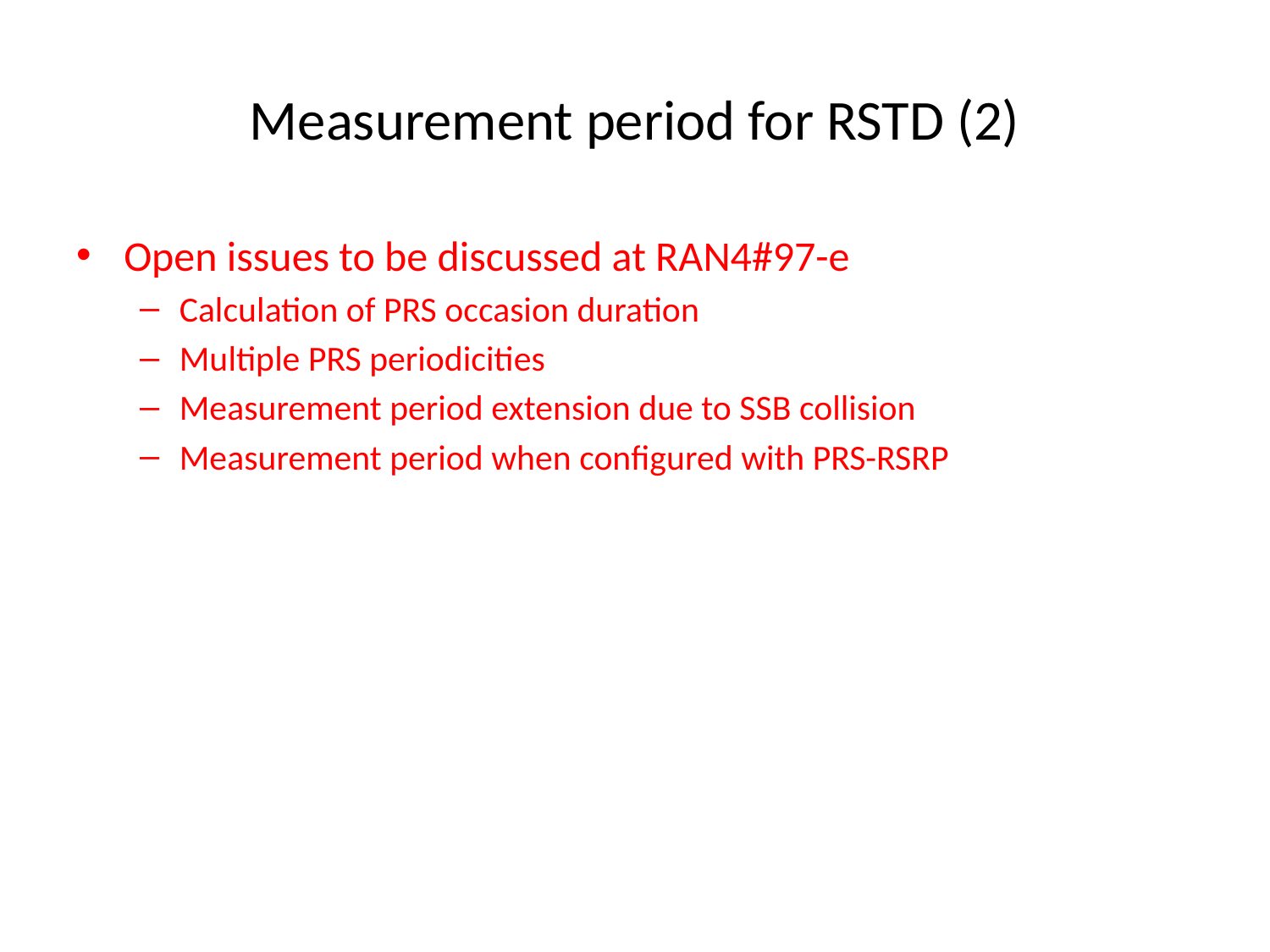

# Measurement period for RSTD (2)
Open issues to be discussed at RAN4#97-e
Calculation of PRS occasion duration
Multiple PRS periodicities
Measurement period extension due to SSB collision
Measurement period when configured with PRS-RSRP